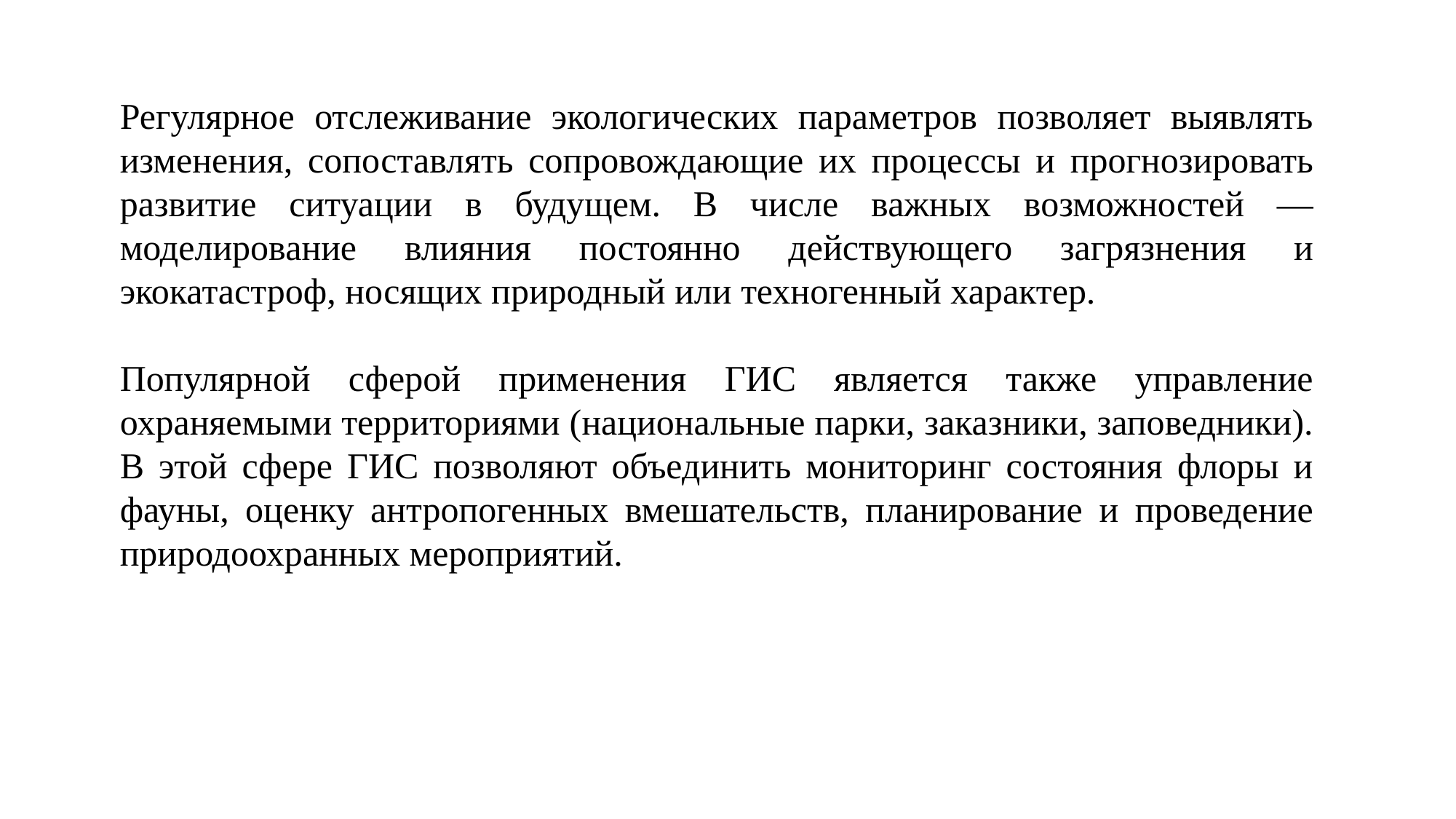

Регулярное отслеживание экологических параметров позволяет выявлять изменения, сопоставлять сопровождающие их процессы и прогнозировать развитие ситуации в будущем. В числе важных возможностей — моделирование влияния постоянно действующего загрязнения и экокатастроф, носящих природный или техногенный характер.

Популярной сферой применения ГИС является также управление охраняемыми территориями (национальные парки, заказники, заповедники). В этой сфере ГИС позволяют объединить мониторинг состояния флоры и фауны, оценку антропогенных вмешательств, планирование и проведение природоохранных мероприятий.